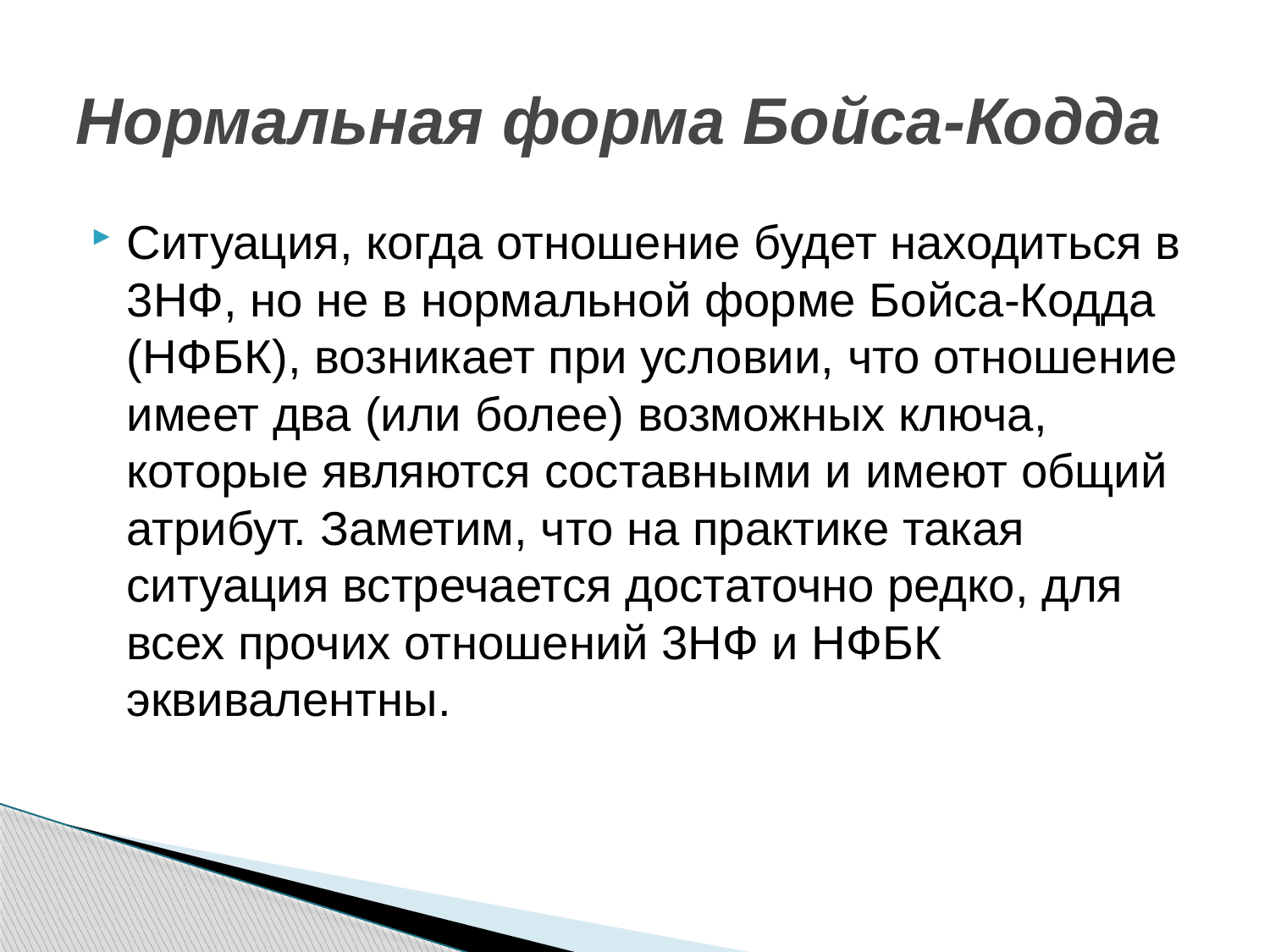

# Нормальная форма Бойса-Кодда
Ситуация, когда отношение будет находиться в 3НФ, но не в нормальной форме Бойса-Кодда (НФБК), возникает при условии, что отношение имеет два (или более) возможных ключа, которые являются составными и имеют общий атрибут. Заметим, что на практике такая ситуация встречается достаточно редко, для всех прочих отношений 3НФ и НФБК эквивалентны.